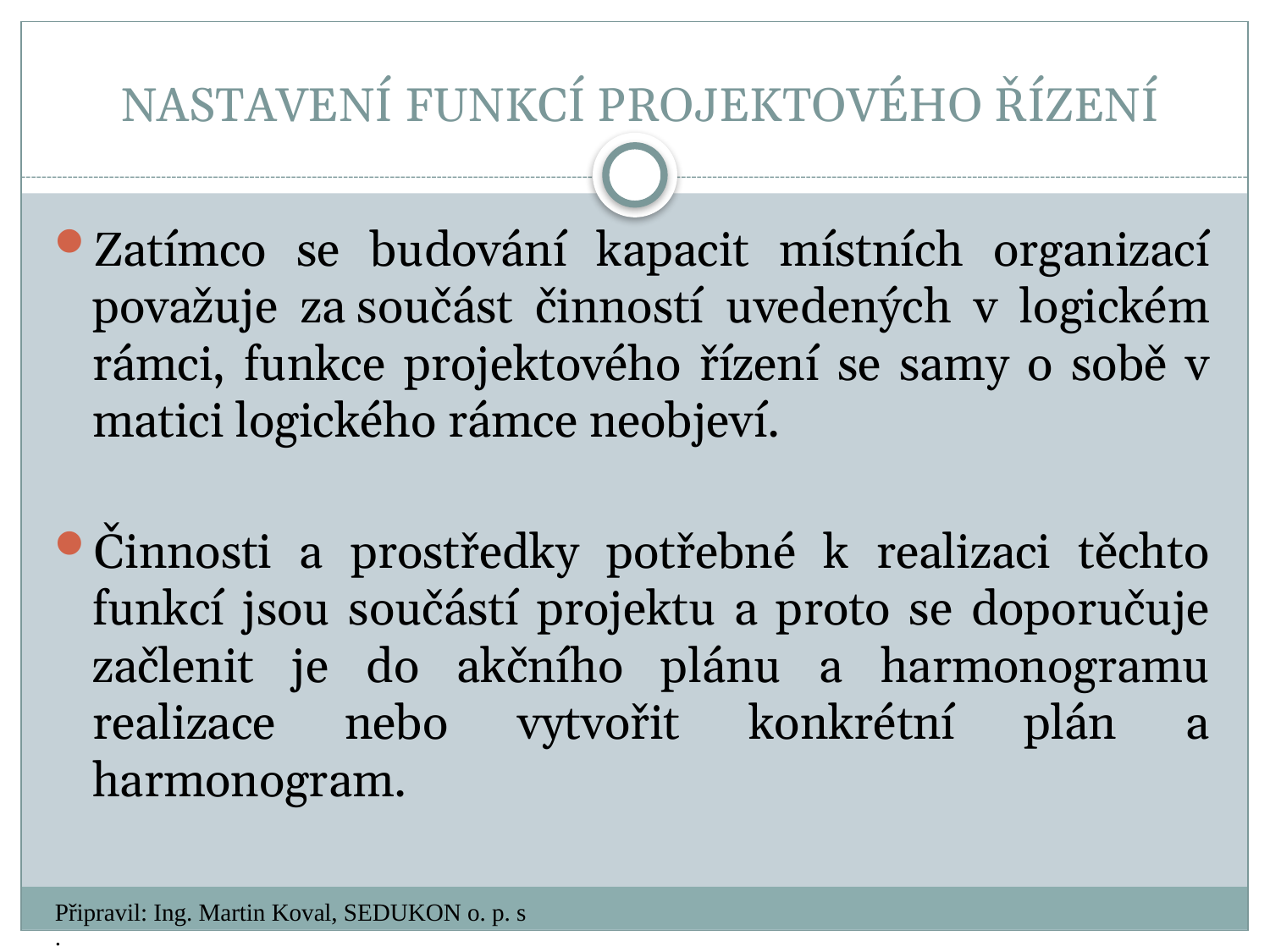

# NASTAVENÍ FUNKCÍ PROJEKTOVÉHO ŘÍZENÍ
Zatímco se budování kapacit místních organizací považuje za součást činností uvedených v logickém rámci, funkce projektového řízení se samy o sobě v matici logického rámce neobjeví.

Činnosti a prostředky potřebné k realizaci těchto funkcí jsou součástí projektu a proto se doporučuje začlenit je do akčního plánu a harmonogramu realizace nebo vytvořit konkrétní plán a harmonogram.

Připravil: Ing. Martin Koval, SEDUKON o. p. s.